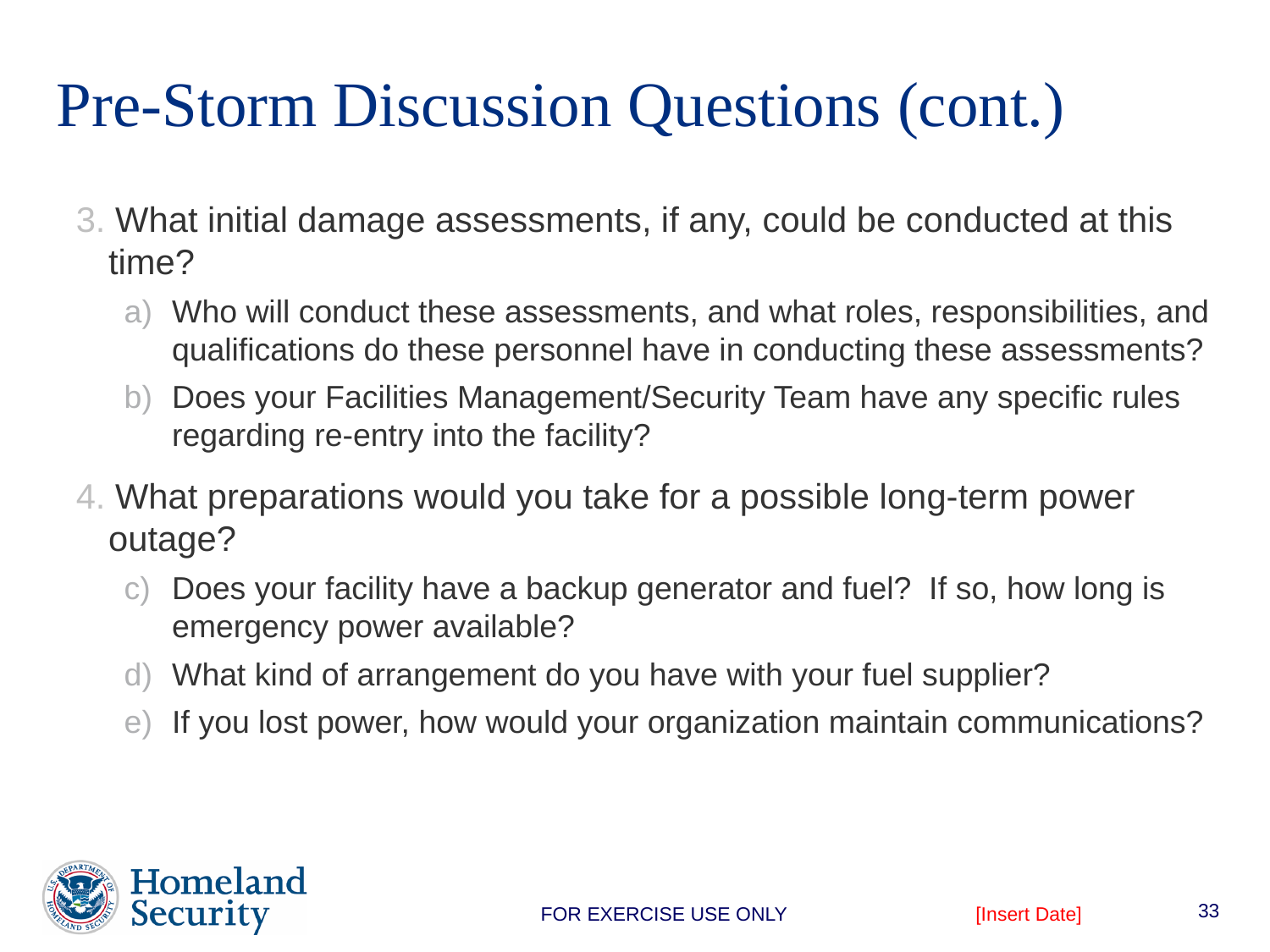

# Pre-Storm Discussion Questions (cont.)
3. What initial damage assessments, if any, could be conducted at this time?
Who will conduct these assessments, and what roles, responsibilities, and qualifications do these personnel have in conducting these assessments?
Does your Facilities Management/Security Team have any specific rules regarding re-entry into the facility?
4. What preparations would you take for a possible long-term power outage?
Does your facility have a backup generator and fuel?  If so, how long is emergency power available?
What kind of arrangement do you have with your fuel supplier?
If you lost power, how would your organization maintain communications?

33